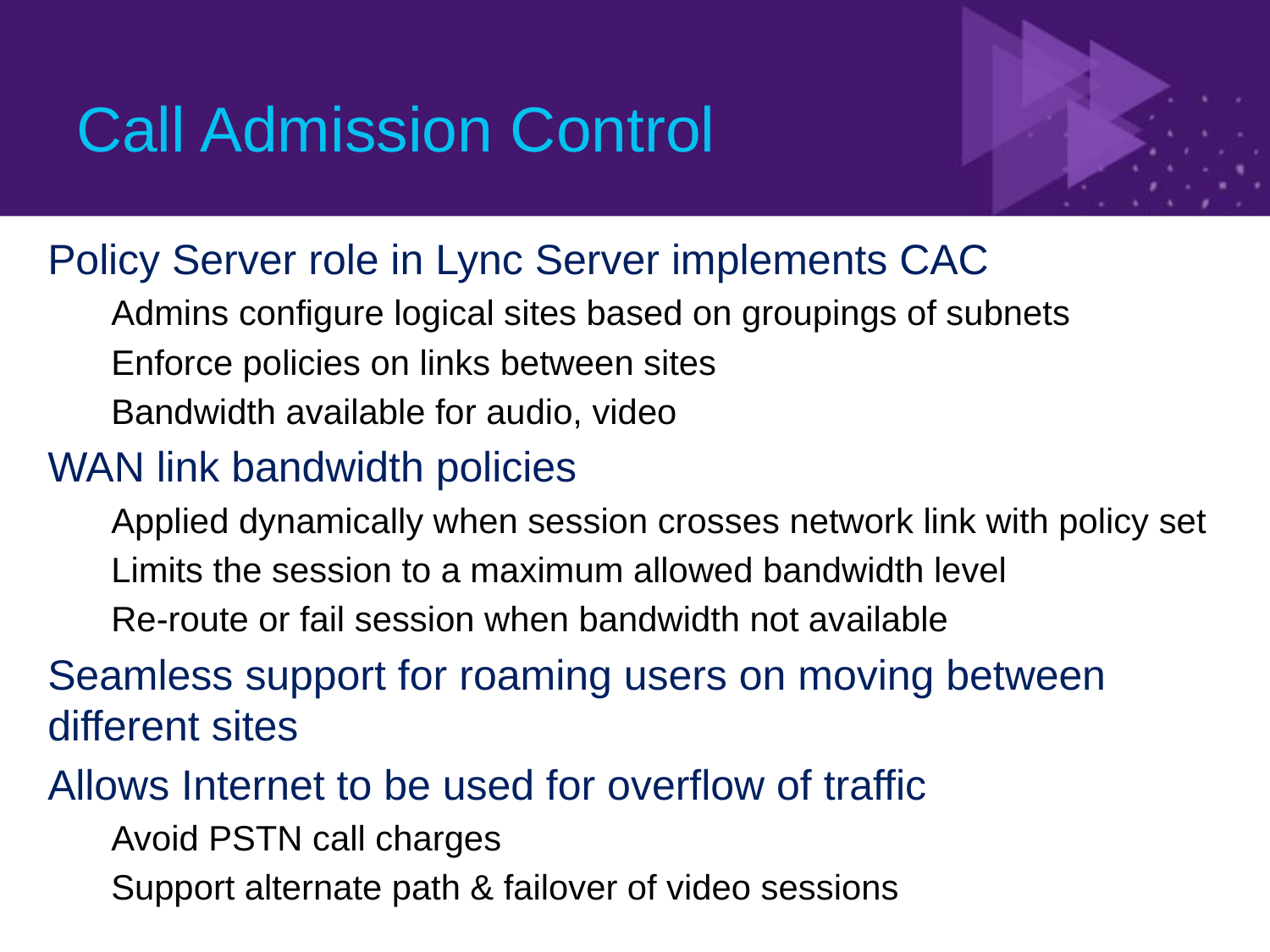

# Call Admission Control
Policy Server role in Lync Server implements CAC
Admins configure logical sites based on groupings of subnets
Enforce policies on links between sites
Bandwidth available for audio, video
WAN link bandwidth policies
Applied dynamically when session crosses network link with policy set
Limits the session to a maximum allowed bandwidth level
Re-route or fail session when bandwidth not available
Seamless support for roaming users on moving between different sites
Allows Internet to be used for overflow of traffic
Avoid PSTN call charges
Support alternate path & failover of video sessions